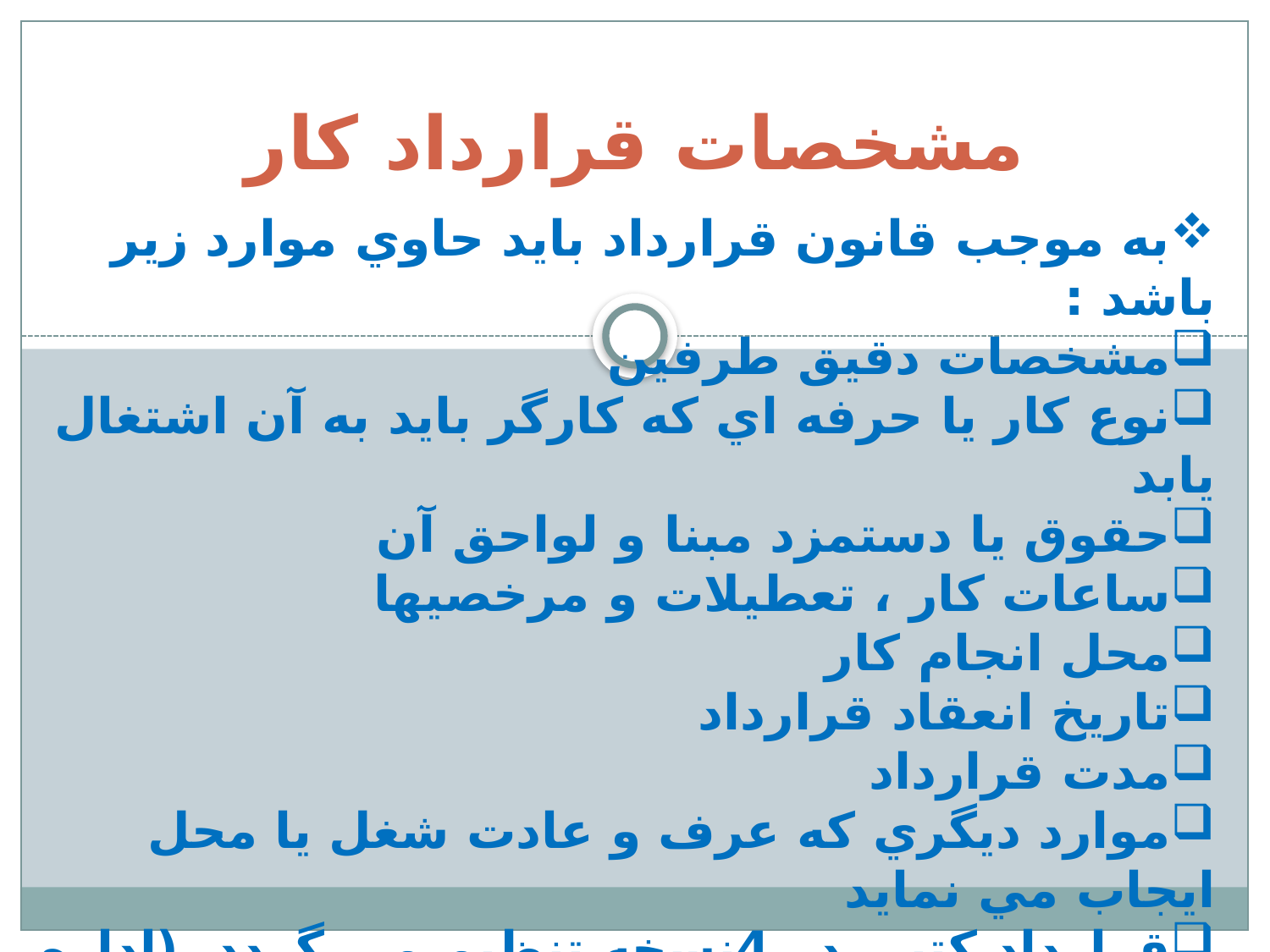

# مشخصات قرارداد كار
به موجب قانون قرارداد بايد حاوي موارد زير باشد :
مشخصات دقيق طرفين
نوع كار يا حرفه اي كه كارگر بايد به آن اشتغال يابد
حقوق يا دستمزد مبنا و لواحق آن
ساعات كار ، تعطيلات و مرخصيها
محل انجام كار
تاريخ انعقاد قرارداد
مدت قرارداد
موارد ديگري كه عرف و عادت شغل يا محل ايجاب مي نمايد
قرارداد كتبي در 4نسخه تنظيم مي گردد. (اداره كار ، شوراي اسلامي كار ،كارگر و كارفرما )